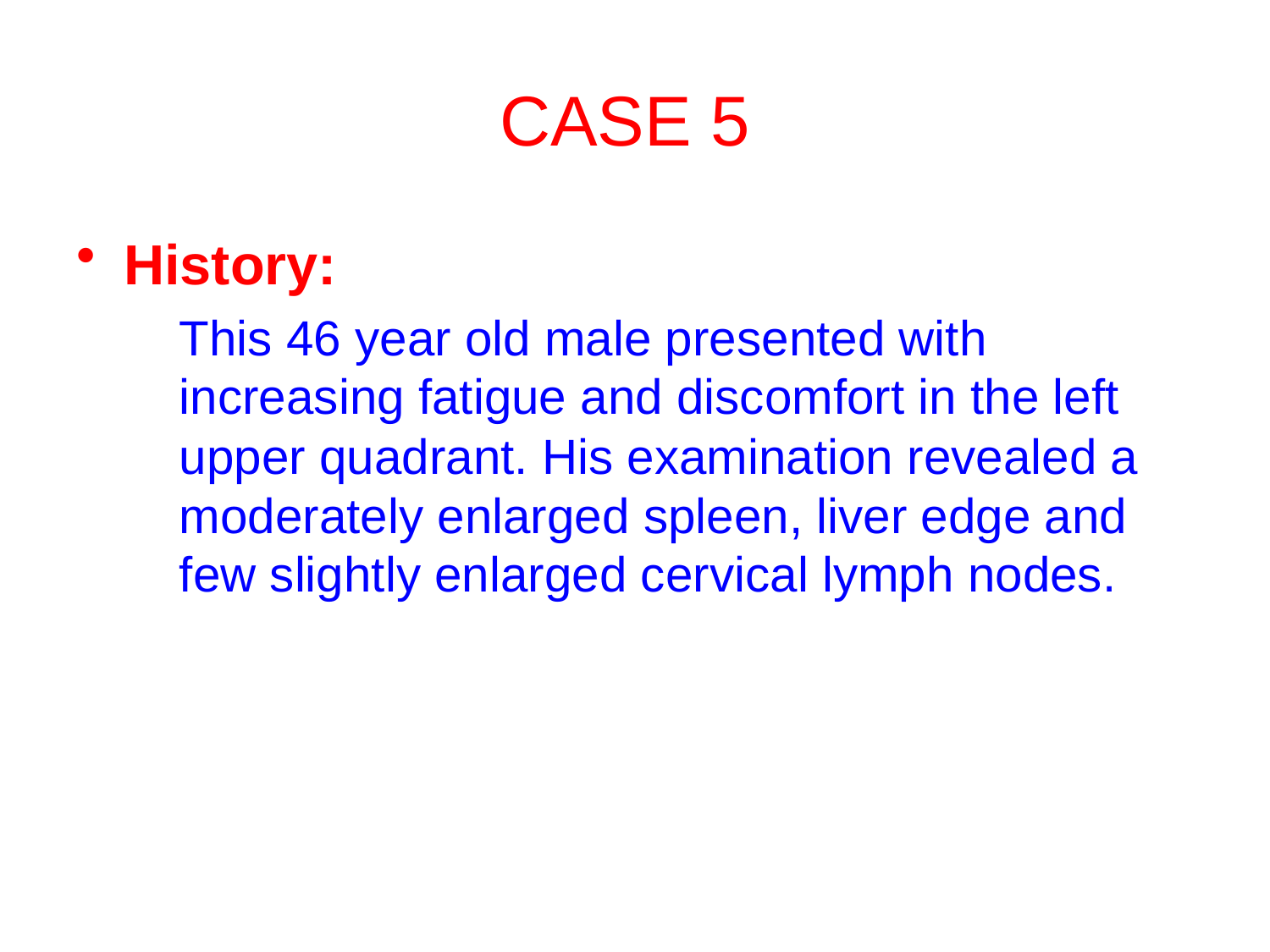

# CASE 5
History:
	This 46 year old male presented with increasing fatigue and discomfort in the left upper quadrant. His examination revealed a moderately enlarged spleen, liver edge and few slightly enlarged cervical lymph nodes.